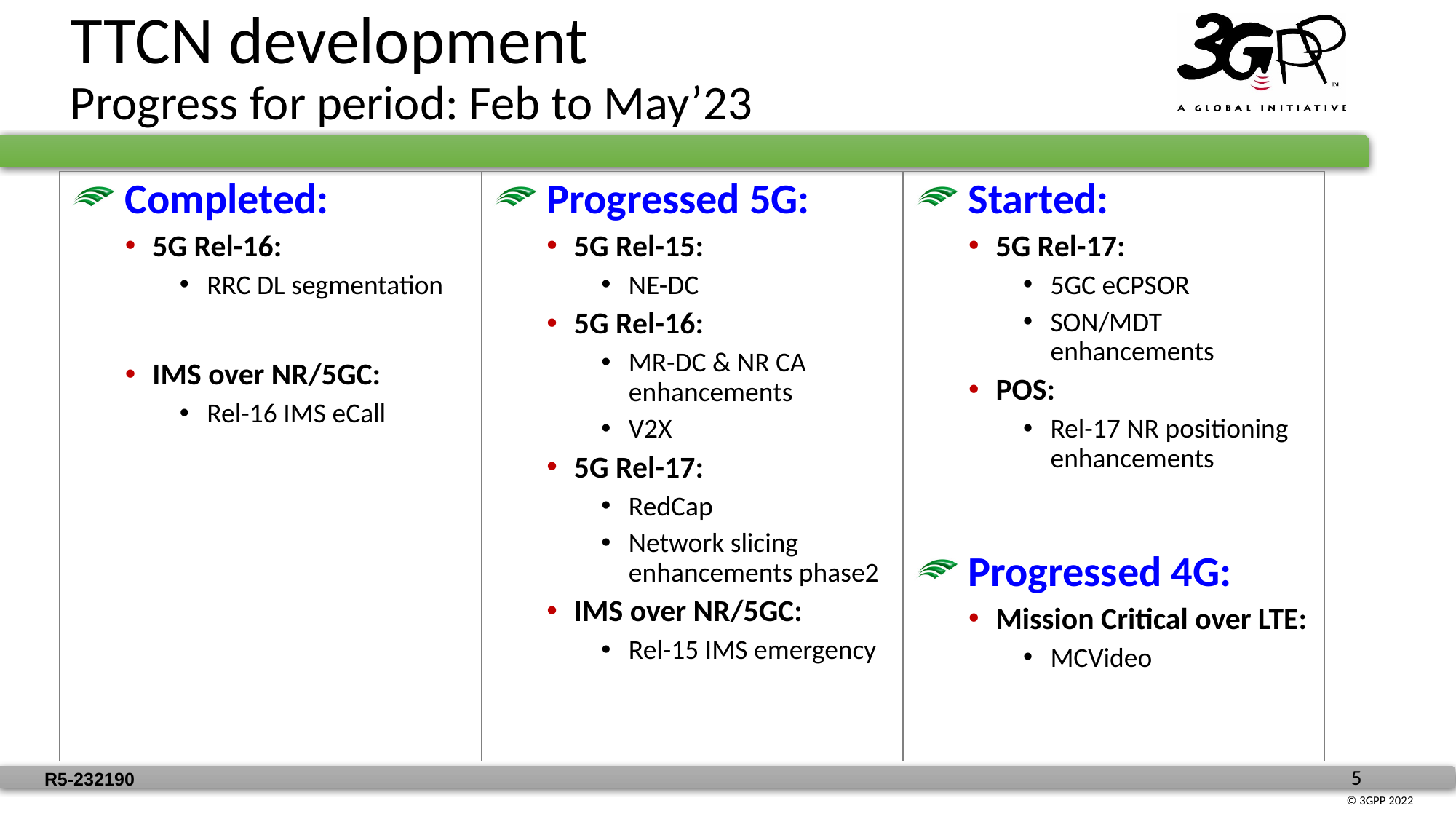

# TTCN development Progress for period: Feb to May’23
 Completed:
5G Rel-16:
RRC DL segmentation

IMS over NR/5GC:
Rel-16 IMS eCall

 Progressed 5G:
5G Rel-15:
NE-DC
5G Rel-16:
MR-DC & NR CA enhancements
V2X
5G Rel-17:
RedCap
Network slicing enhancements phase2
IMS over NR/5GC:
Rel-15 IMS emergency
 Started:
5G Rel-17:
5GC eCPSOR
SON/MDT enhancements
POS:
Rel-17 NR positioning enhancements

 Progressed 4G:
Mission Critical over LTE:
MCVideo